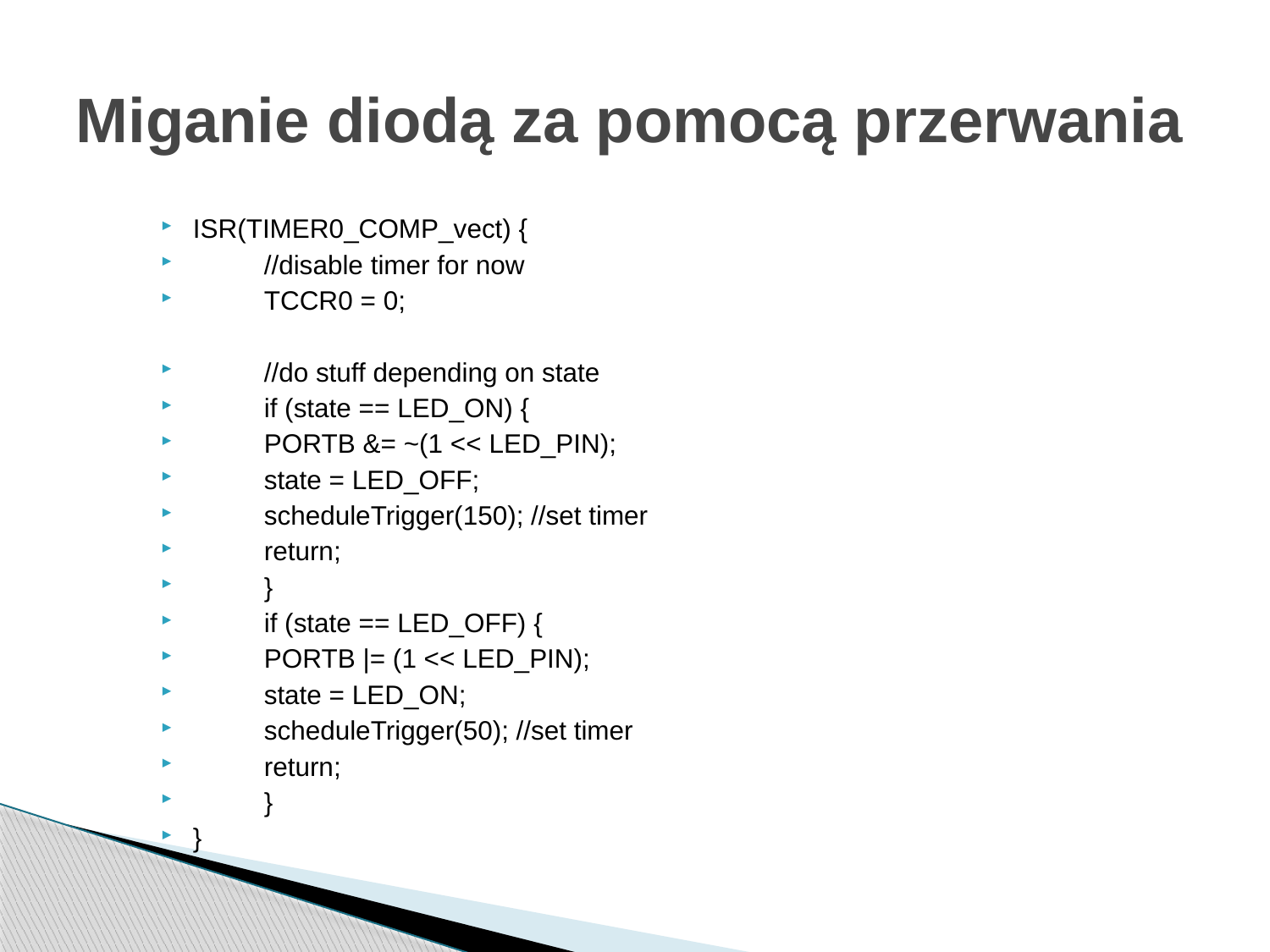

# Miganie diodą za pomocą przerwania
ISR(TIMER0_COMP_vect) {
	//disable timer for now
	TCCR0 = 0;

	//do stuff depending on state
	if (state == LED_ON) {
		PORTB &= ~(1 << LED_PIN);
		state = LED_OFF;
		scheduleTrigger(150); //set timer
		return;
	}
	if (state == LED_OFF) {
		PORTB |= (1 << LED_PIN);
		state = LED_ON;
		scheduleTrigger(50); //set timer
		return;
	}
}